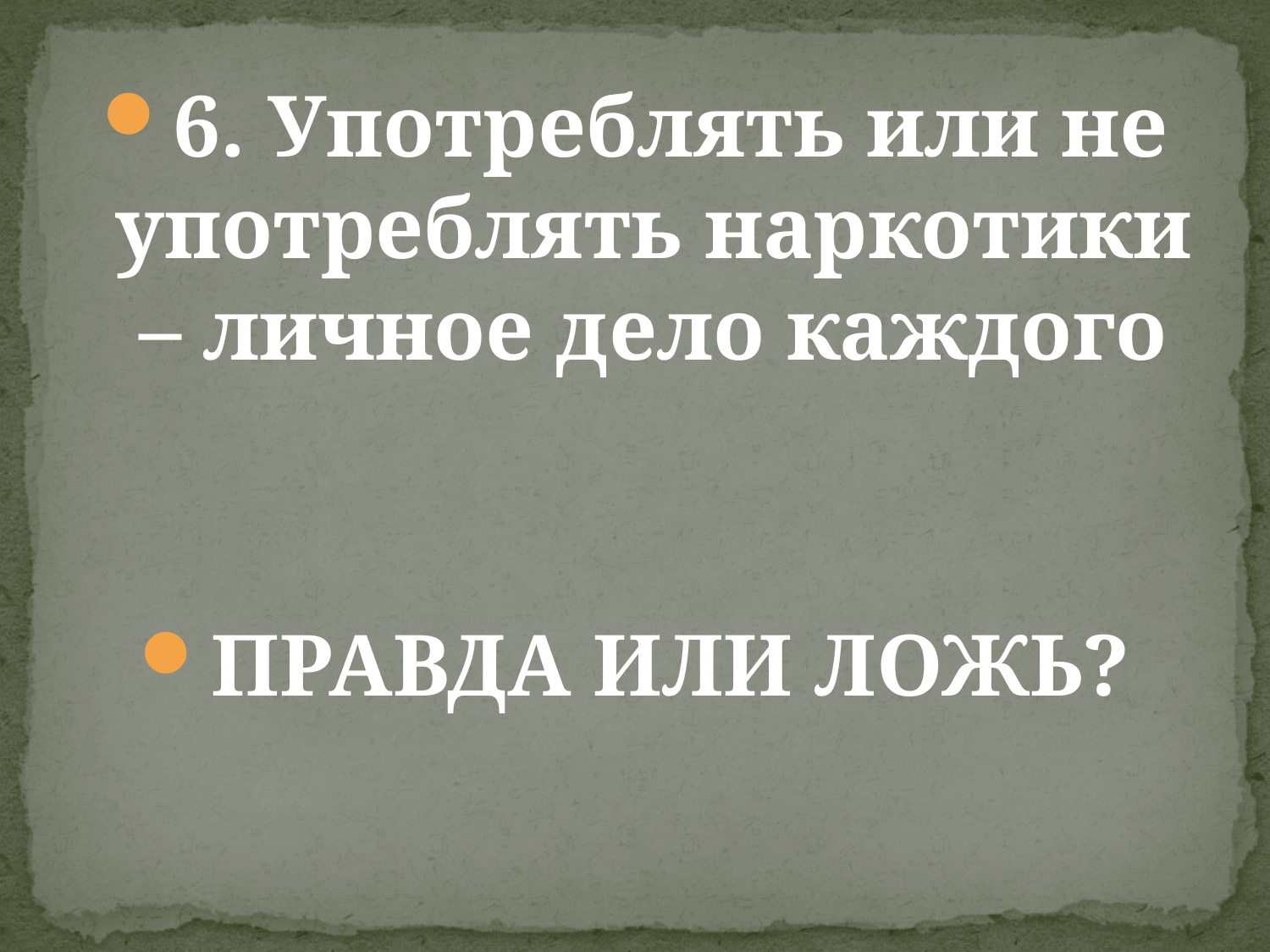

6. Употреблять или не употреблять наркотики – личное дело каждого

ПРАВДА ИЛИ ЛОЖЬ?